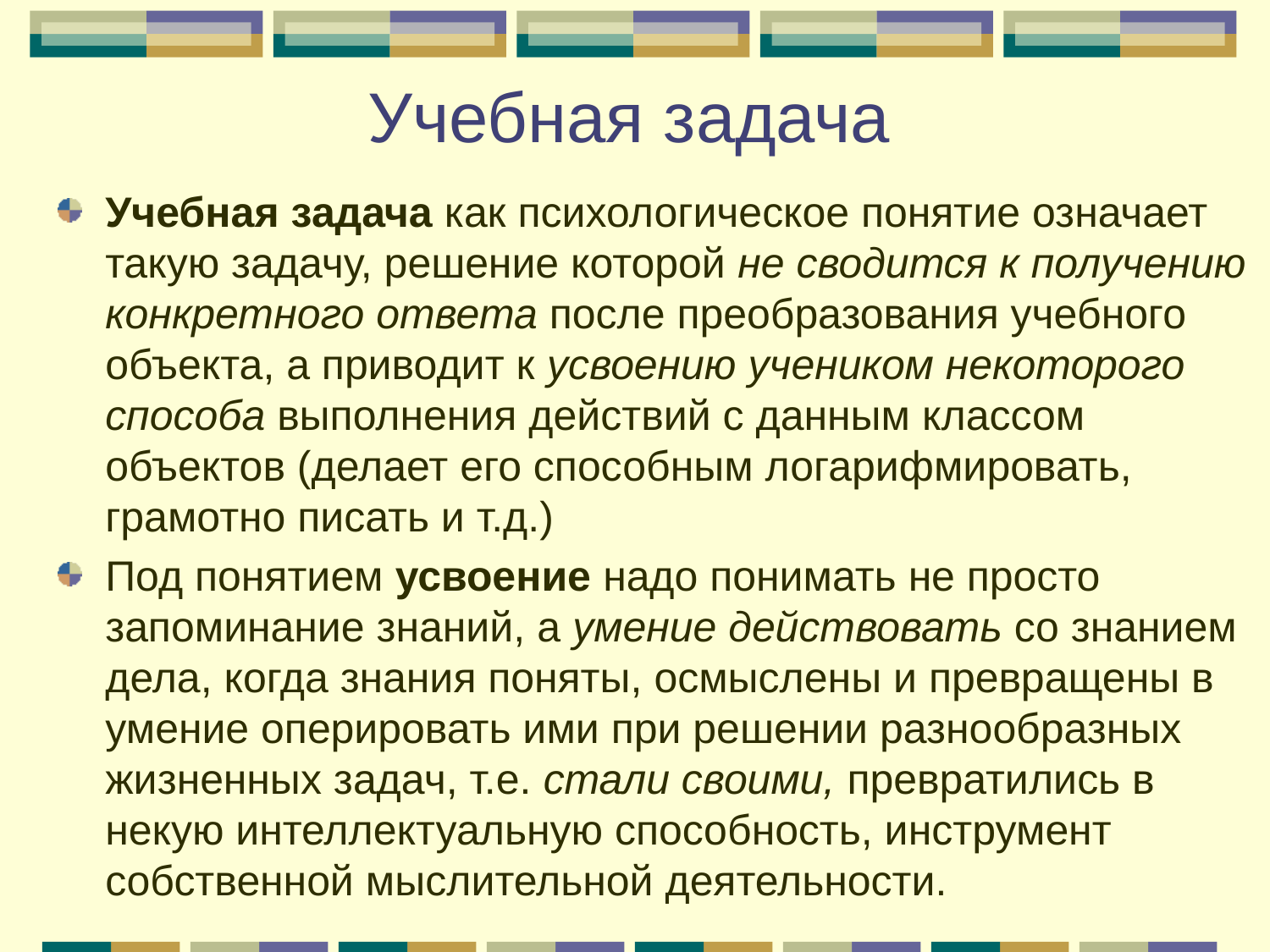

# Учебная задача
Учебная задача как психологическое понятие означает такую задачу, решение которой не сводится к получению конкретного ответа после преобразования учебного объекта, а приводит к усвоению учеником некоторого способа выполнения действий с данным классом объектов (делает его способным логарифмировать, грамотно писать и т.д.)
Под понятием усвоение надо понимать не просто запоминание знаний, а умение действовать со знанием дела, когда знания поняты, осмыслены и превращены в умение оперировать ими при решении разнообразных жизненных задач, т.е. стали своими, превратились в некую интеллектуальную способность, инструмент собственной мыслительной деятельности.